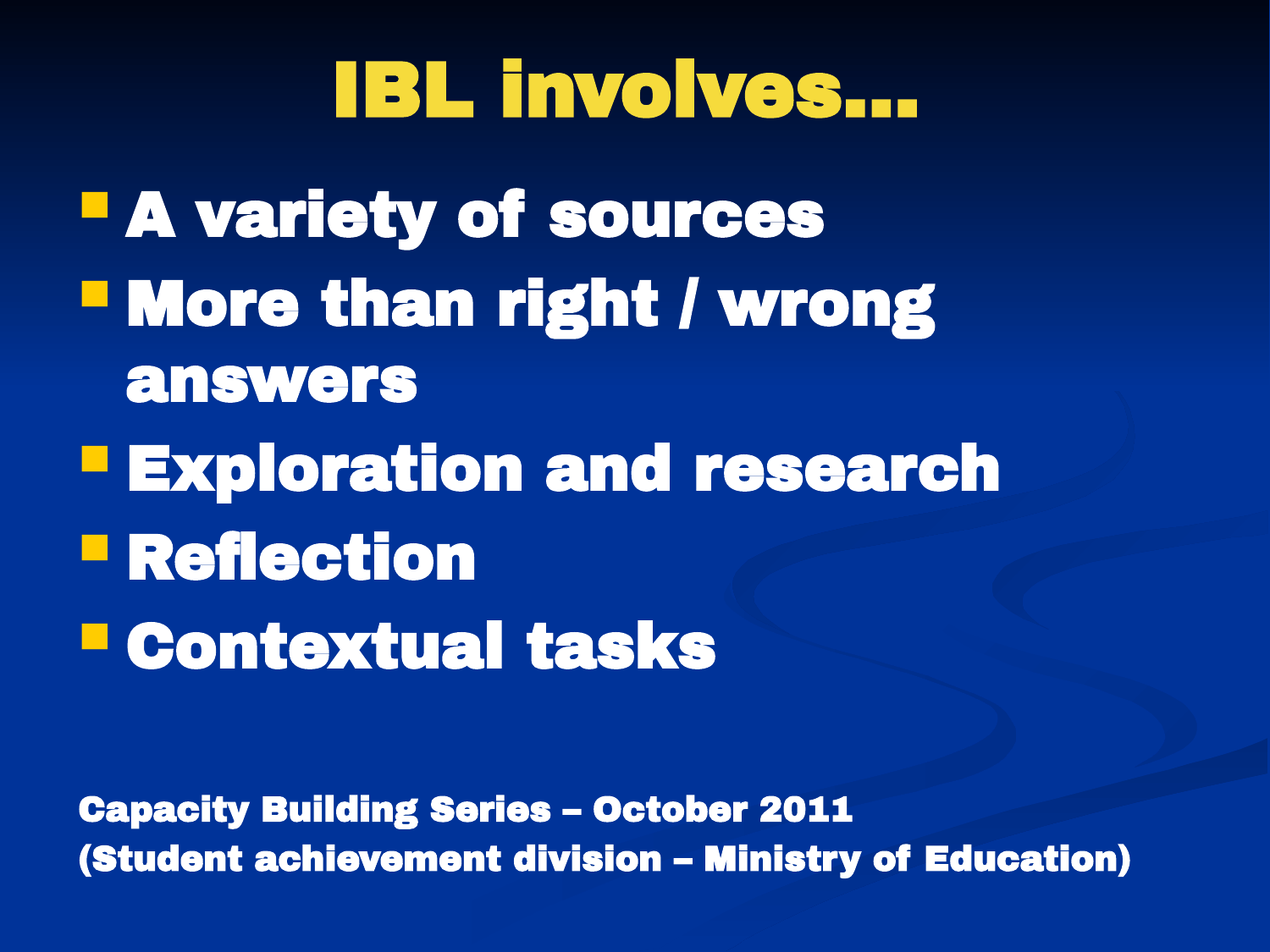

# IBL involves…
A variety of sources
More than right / wrong answers
Exploration and research
Reflection
Contextual tasks

Capacity Building Series – October 2011
(Student achievement division – Ministry of Education)